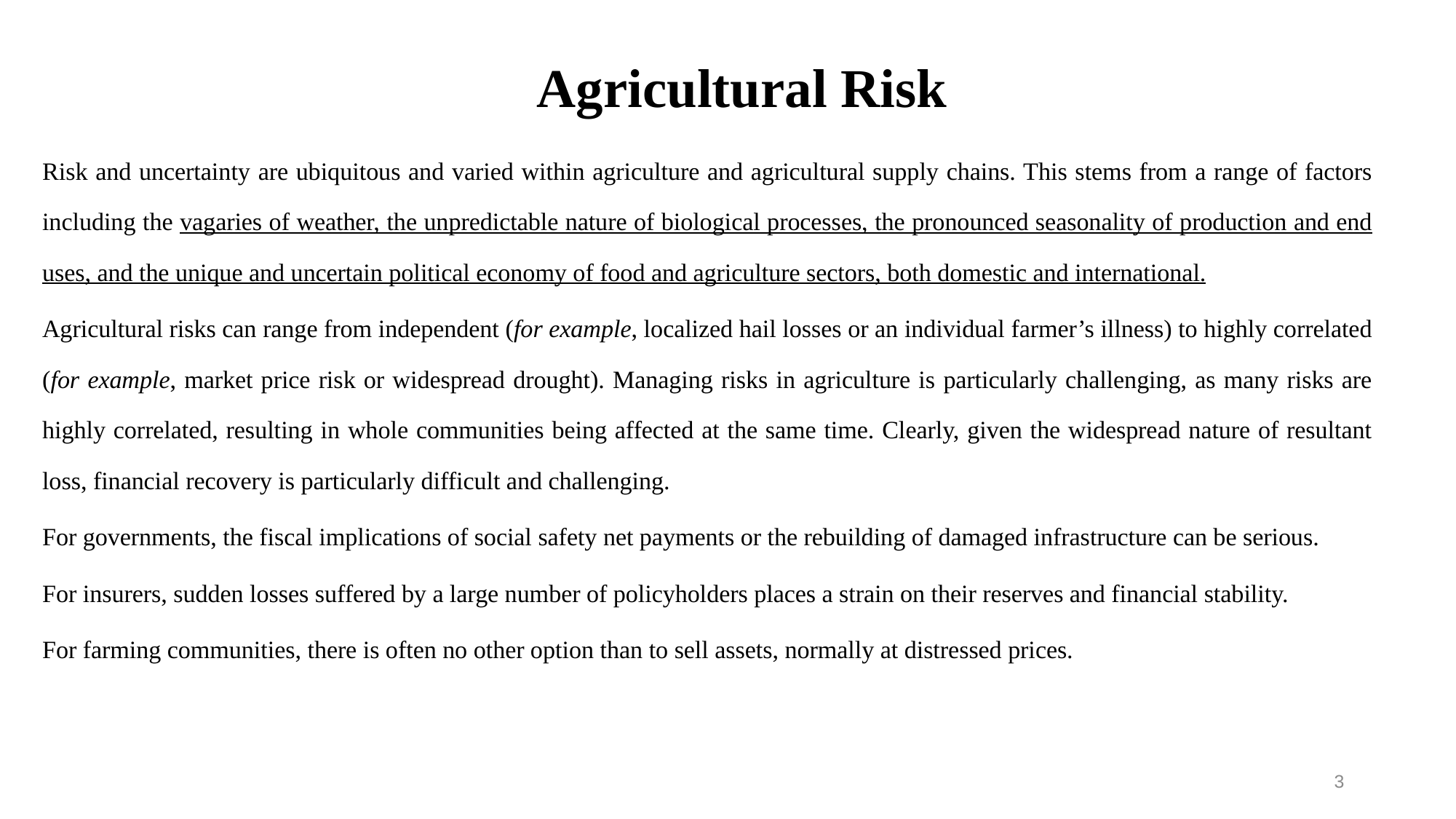

# Agricultural Risk
Risk and uncertainty are ubiquitous and varied within agriculture and agricultural supply chains. This stems from a range of factors including the vagaries of weather, the unpredictable nature of biological processes, the pronounced seasonality of production and end uses, and the unique and uncertain political economy of food and agriculture sectors, both domestic and international.
Agricultural risks can range from independent (for example, localized hail losses or an individual farmer’s illness) to highly correlated (for example, market price risk or widespread drought). Managing risks in agriculture is particularly challenging, as many risks are highly correlated, resulting in whole communities being affected at the same time. Clearly, given the widespread nature of resultant loss, financial recovery is particularly difficult and challenging.
For governments, the fiscal implications of social safety net payments or the rebuilding of damaged infrastructure can be serious.
For insurers, sudden losses suffered by a large number of policyholders places a strain on their reserves and financial stability.
For farming communities, there is often no other option than to sell assets, normally at distressed prices.

3